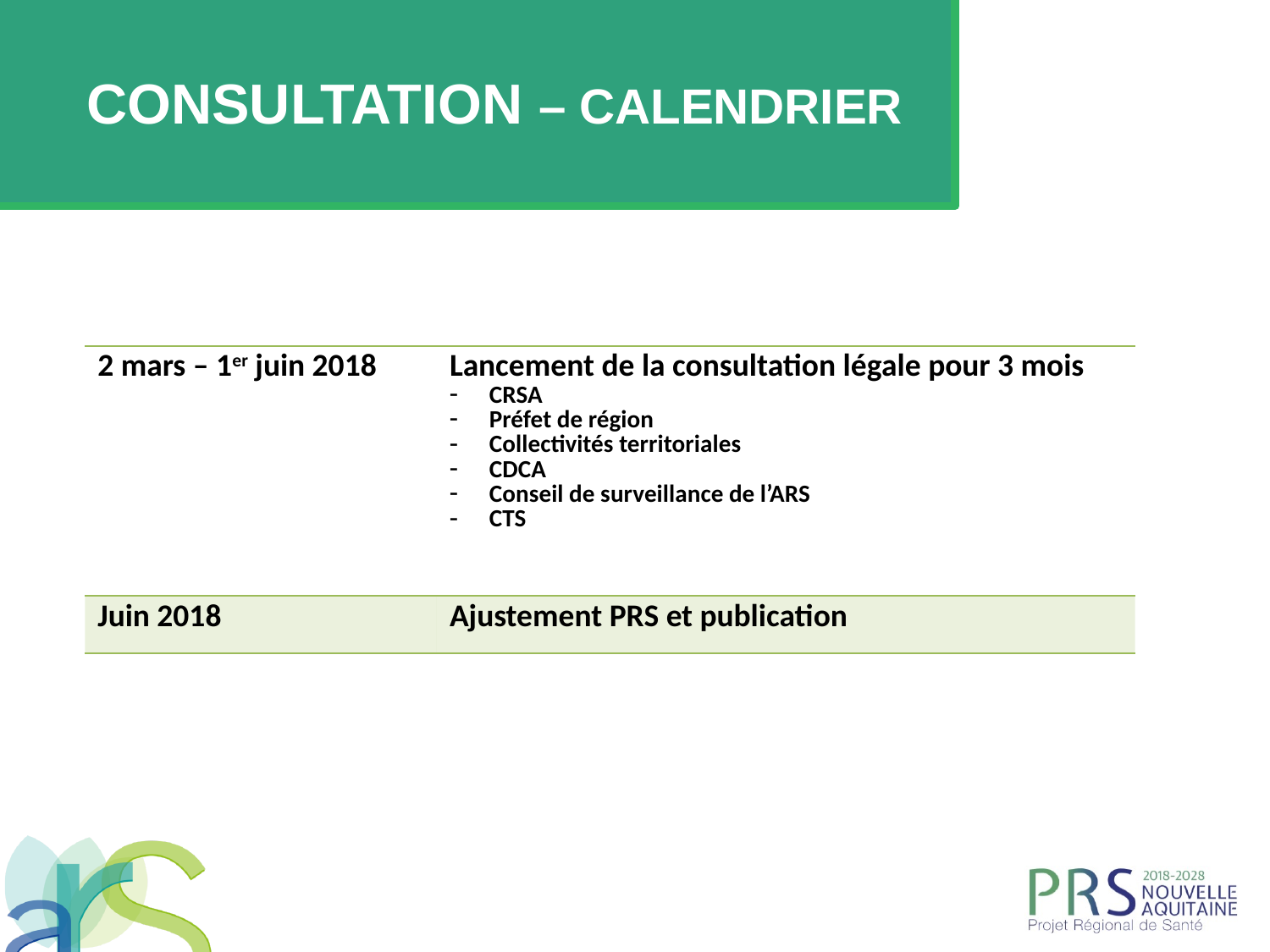

# Consultation – Calendrier

| 2 mars – 1er juin 2018 | Lancement de la consultation légale pour 3 mois CRSA Préfet de région Collectivités territoriales CDCA Conseil de surveillance de l’ARS CTS |
| --- | --- |
| Juin 2018 | Ajustement PRS et publication |